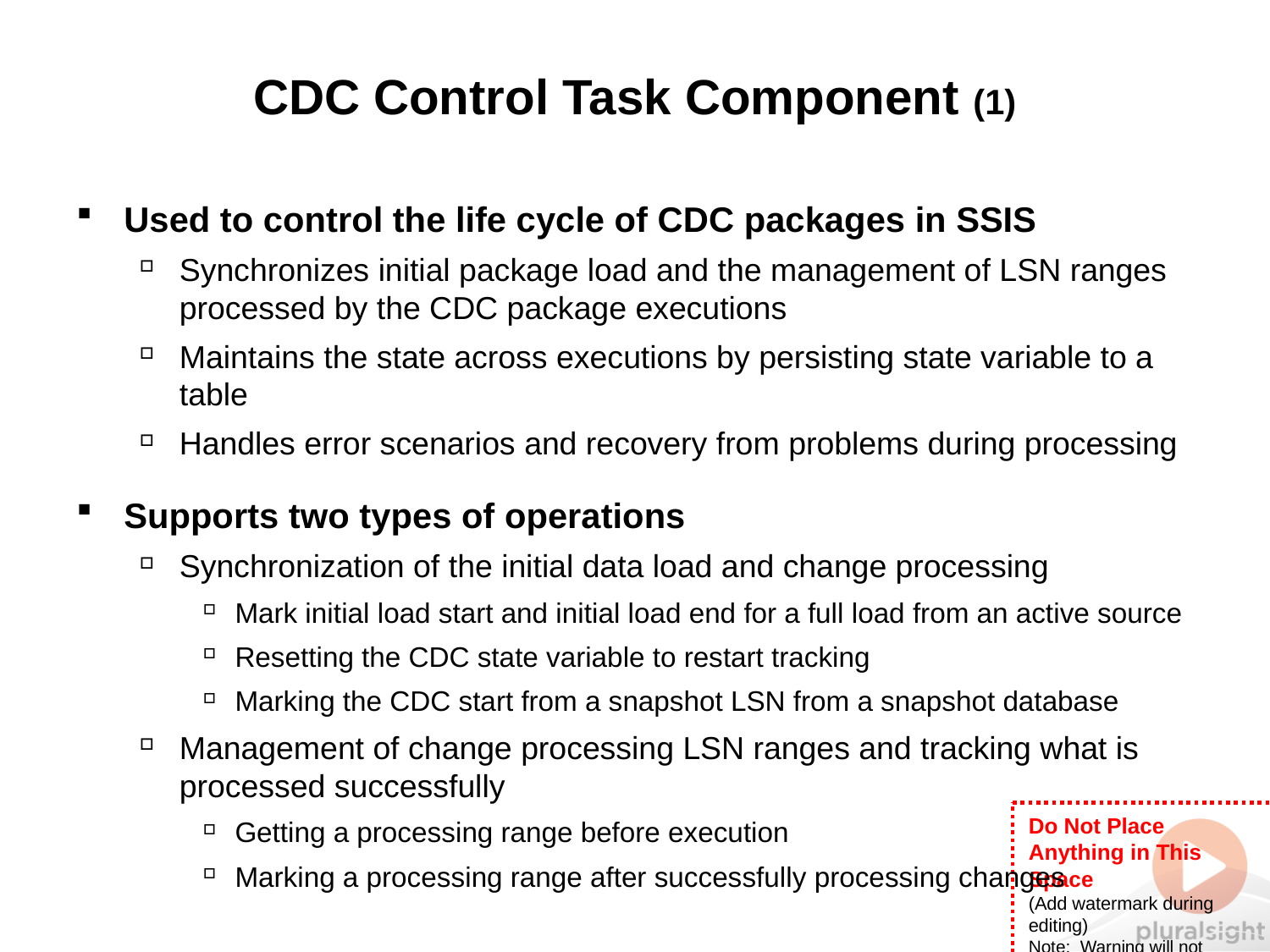

# CDC Control Task Component (1)
Used to control the life cycle of CDC packages in SSIS
Synchronizes initial package load and the management of LSN ranges processed by the CDC package executions
Maintains the state across executions by persisting state variable to a table
Handles error scenarios and recovery from problems during processing
Supports two types of operations
Synchronization of the initial data load and change processing
Mark initial load start and initial load end for a full load from an active source
Resetting the CDC state variable to restart tracking
Marking the CDC start from a snapshot LSN from a snapshot database
Management of change processing LSN ranges and tracking what is processed successfully
Getting a processing range before execution
Marking a processing range after successfully processing changes